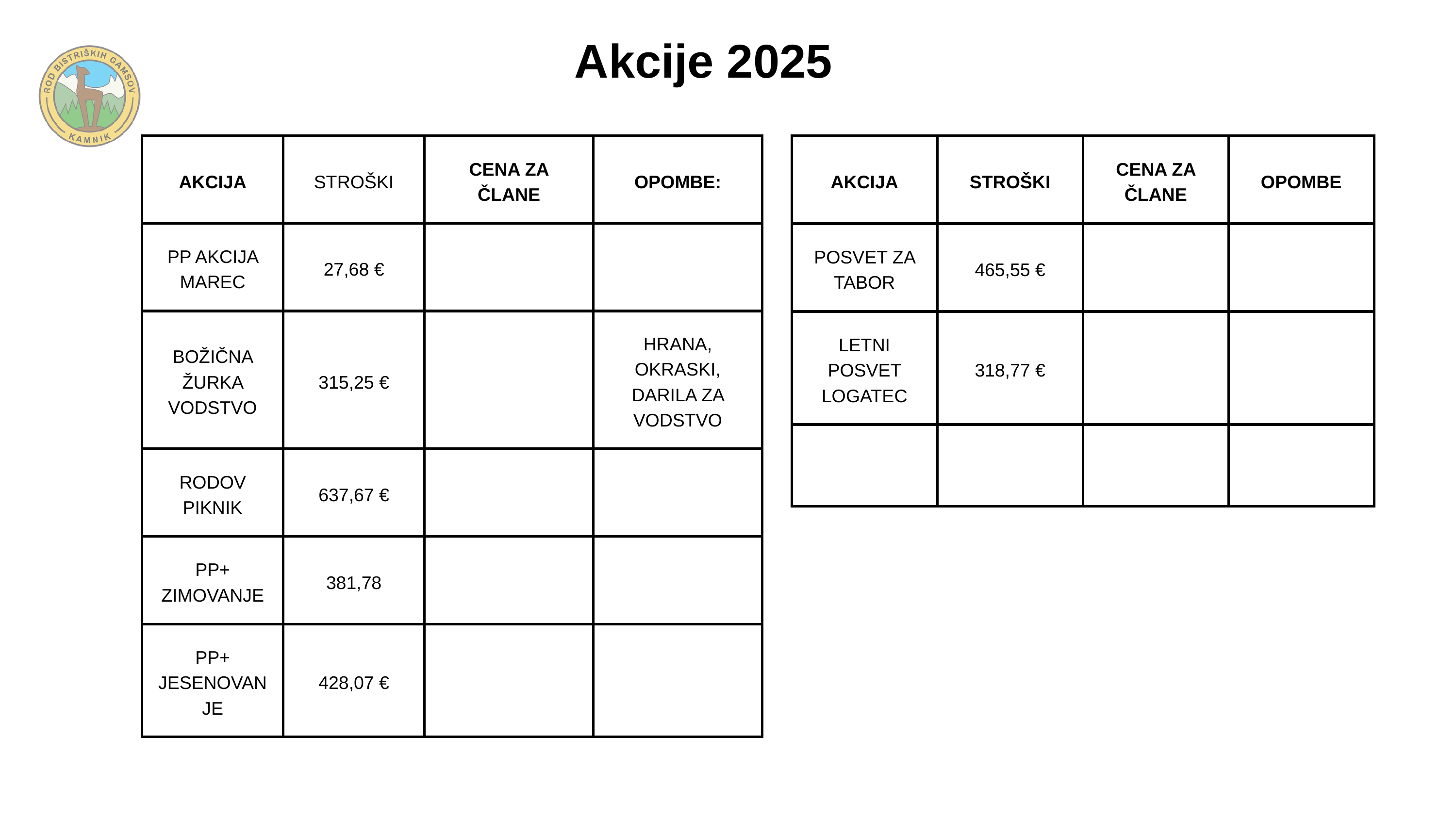

Akcije 2025

| AKCIJA | STROŠKI | CENA ZA ČLANE | OPOMBE: |
| --- | --- | --- | --- |
| PP AKCIJA MAREC | 27,68 € |  |  |
| BOŽIČNA ŽURKA VODSTVO | 315,25 € |  | HRANA, OKRASKI, DARILA ZA VODSTVO |
| RODOV PIKNIK | 637,67 € |  |  |
| PP+ ZIMOVANJE | 381,78 |  |  |
| PP+ JESENOVANJE | 428,07 € |  |  |
| AKCIJA | STROŠKI | CENA ZA ČLANE | OPOMBE |
| --- | --- | --- | --- |
| POSVET ZA TABOR | 465,55 € |  |  |
| LETNI POSVET LOGATEC | 318,77 € |  |  |
|  |  |  |  |